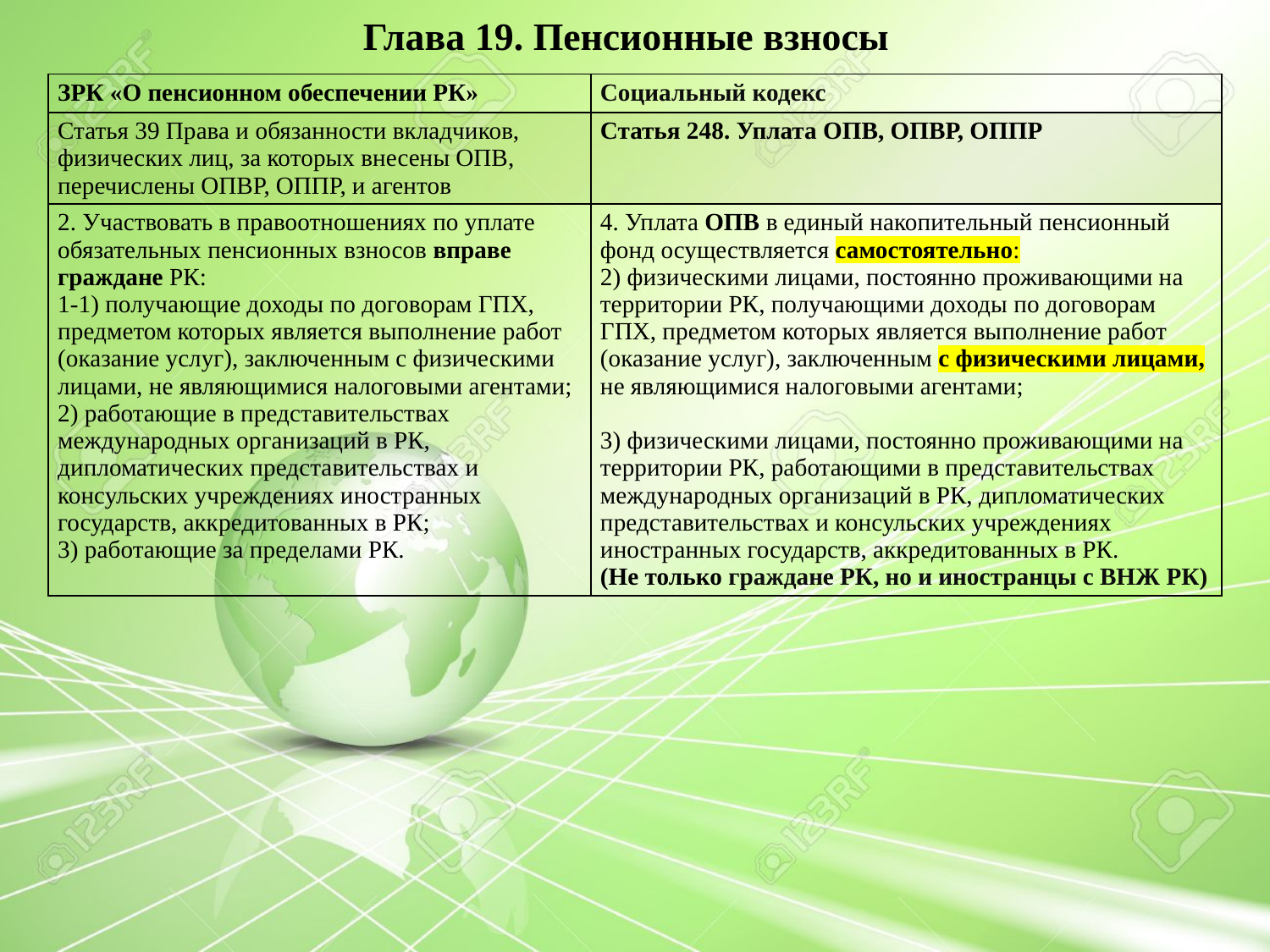

Глава 19. Пенсионные взносы
| ЗРК «О пенсионном обеспечении РК» | Социальный кодекс |
| --- | --- |
| Статья 39 Права и обязанности вкладчиков, физических лиц, за которых внесены ОПВ, перечислены ОПВР, ОППР, и агентов | Статья 248. Уплата ОПВ, ОПВР, ОППР |
| 2. Участвовать в правоотношениях по уплате обязательных пенсионных взносов вправе граждане РК: 1-1) получающие доходы по договорам ГПХ, предметом которых является выполнение работ (оказание услуг), заключенным с физическими лицами, не являющимися налоговыми агентами; 2) работающие в представительствах международных организаций в РК, дипломатических представительствах и консульских учреждениях иностранных государств, аккредитованных в РК; 3) работающие за пределами РК. | 4. Уплата ОПВ в единый накопительный пенсионный фонд осуществляется самостоятельно: 2) физическими лицами, постоянно проживающими на территории РК, получающими доходы по договорам ГПХ, предметом которых является выполнение работ (оказание услуг), заключенным с физическими лицами, не являющимися налоговыми агентами; 3) физическими лицами, постоянно проживающими на территории РК, работающими в представительствах международных организаций в РК, дипломатических представительствах и консульских учреждениях иностранных государств, аккредитованных в РК. (Не только граждане РК, но и иностранцы с ВНЖ РК) |